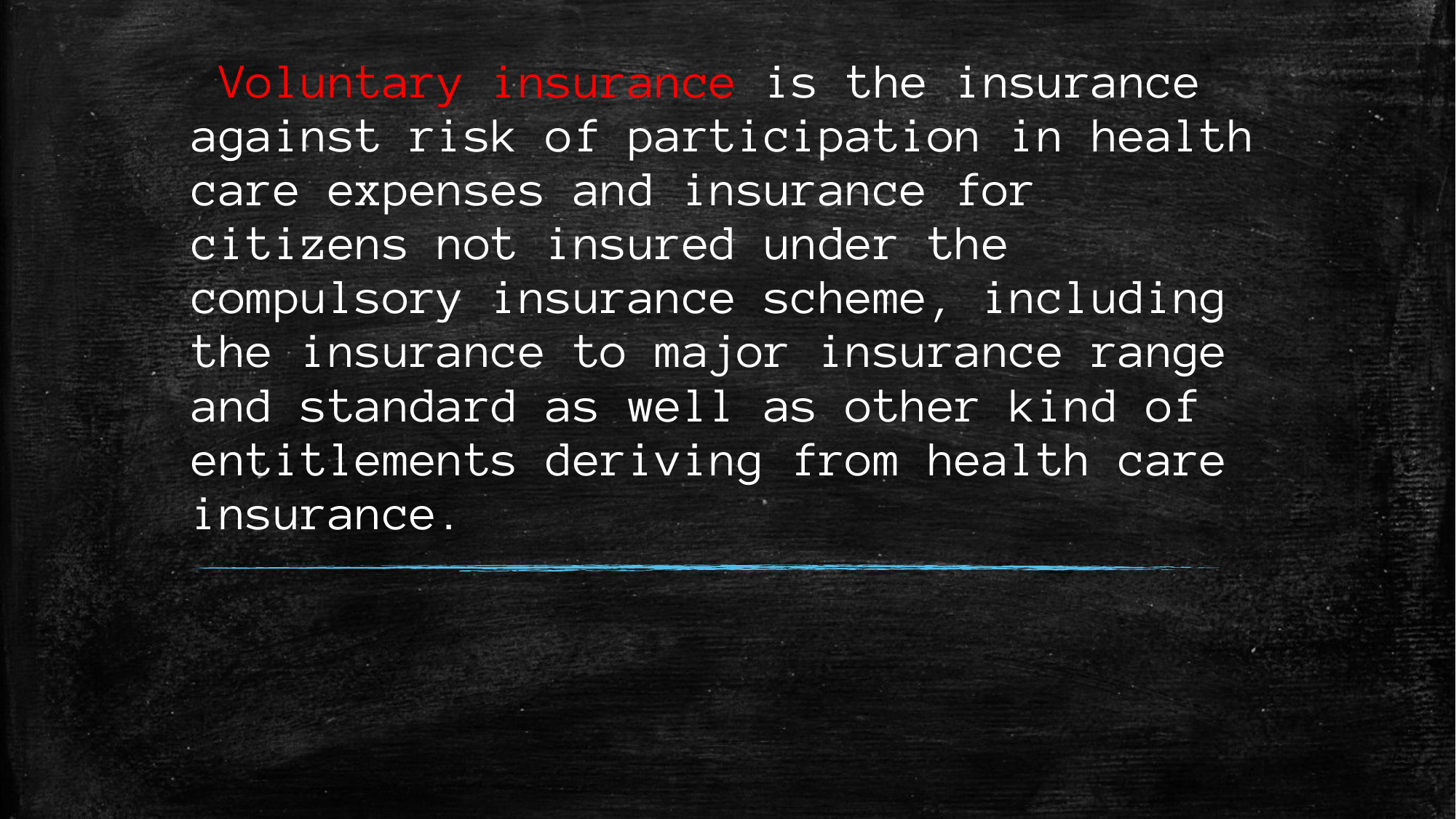

# Voluntary insurance is the insurance against risk of participation in health care expenses and insurance for citizens not insured under the compulsory insurance scheme, including the insurance to major insurance range and standard as well as other kind of entitlements deriving from health care insurance.